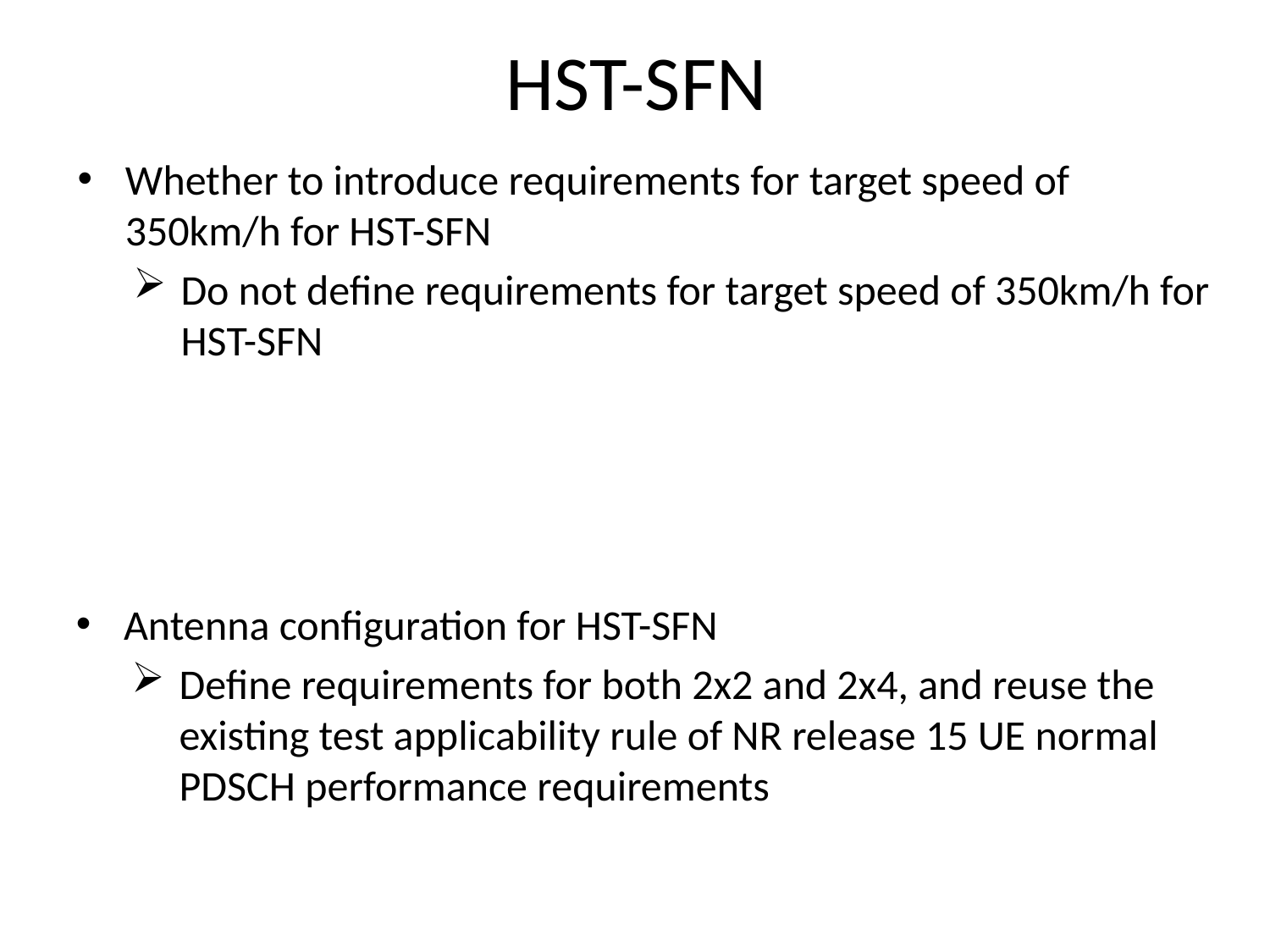

# HST-SFN
Whether to introduce requirements for target speed of 350km/h for HST-SFN
Do not define requirements for target speed of 350km/h for HST-SFN

Antenna configuration for HST-SFN
Define requirements for both 2x2 and 2x4, and reuse the existing test applicability rule of NR release 15 UE normal PDSCH performance requirements